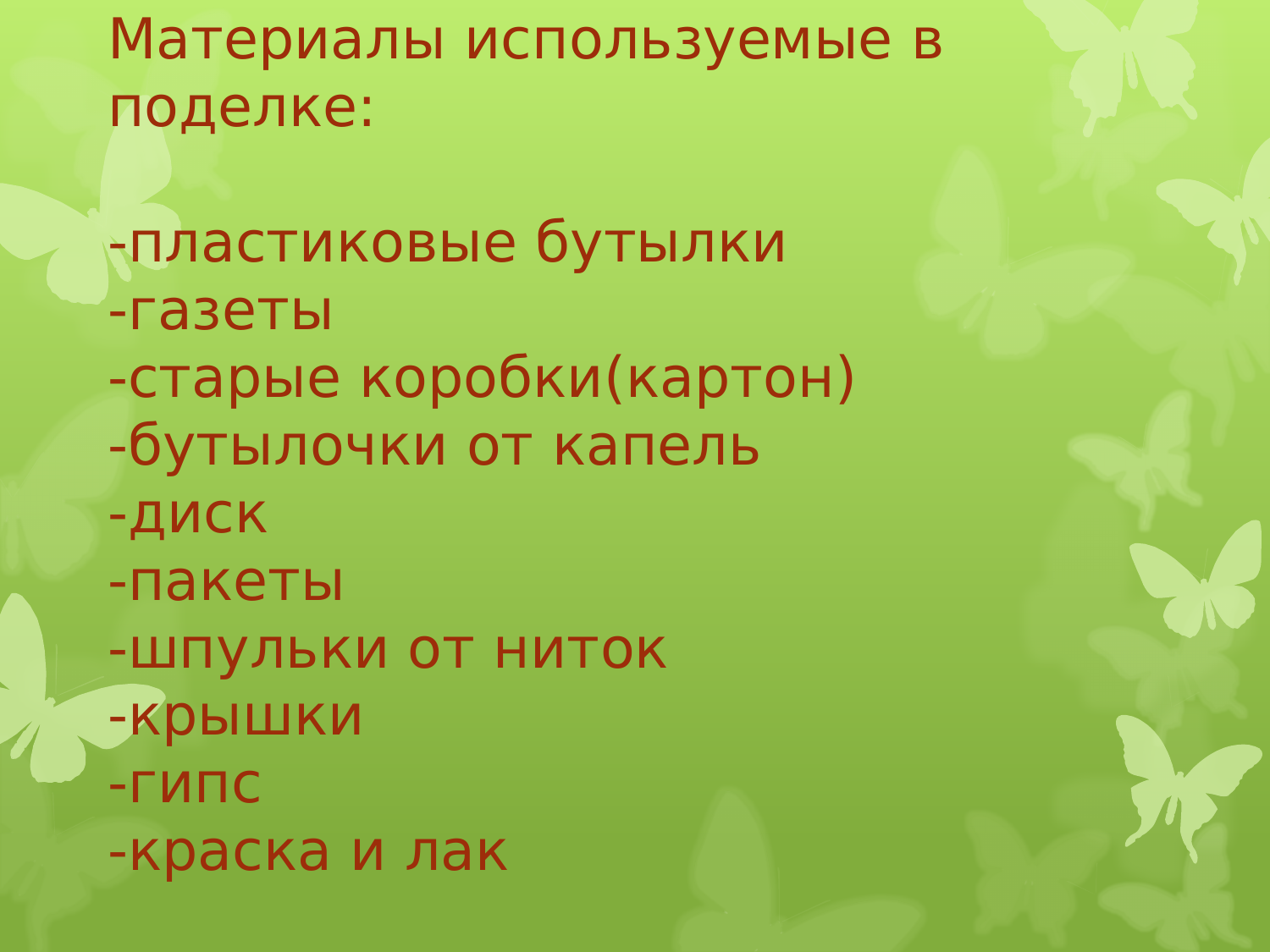

# Материалы используемые в поделке: -пластиковые бутылки -газеты -старые коробки(картон) -бутылочки от капель -диск -пакеты -шпульки от ниток -крышки -гипс -краска и лак